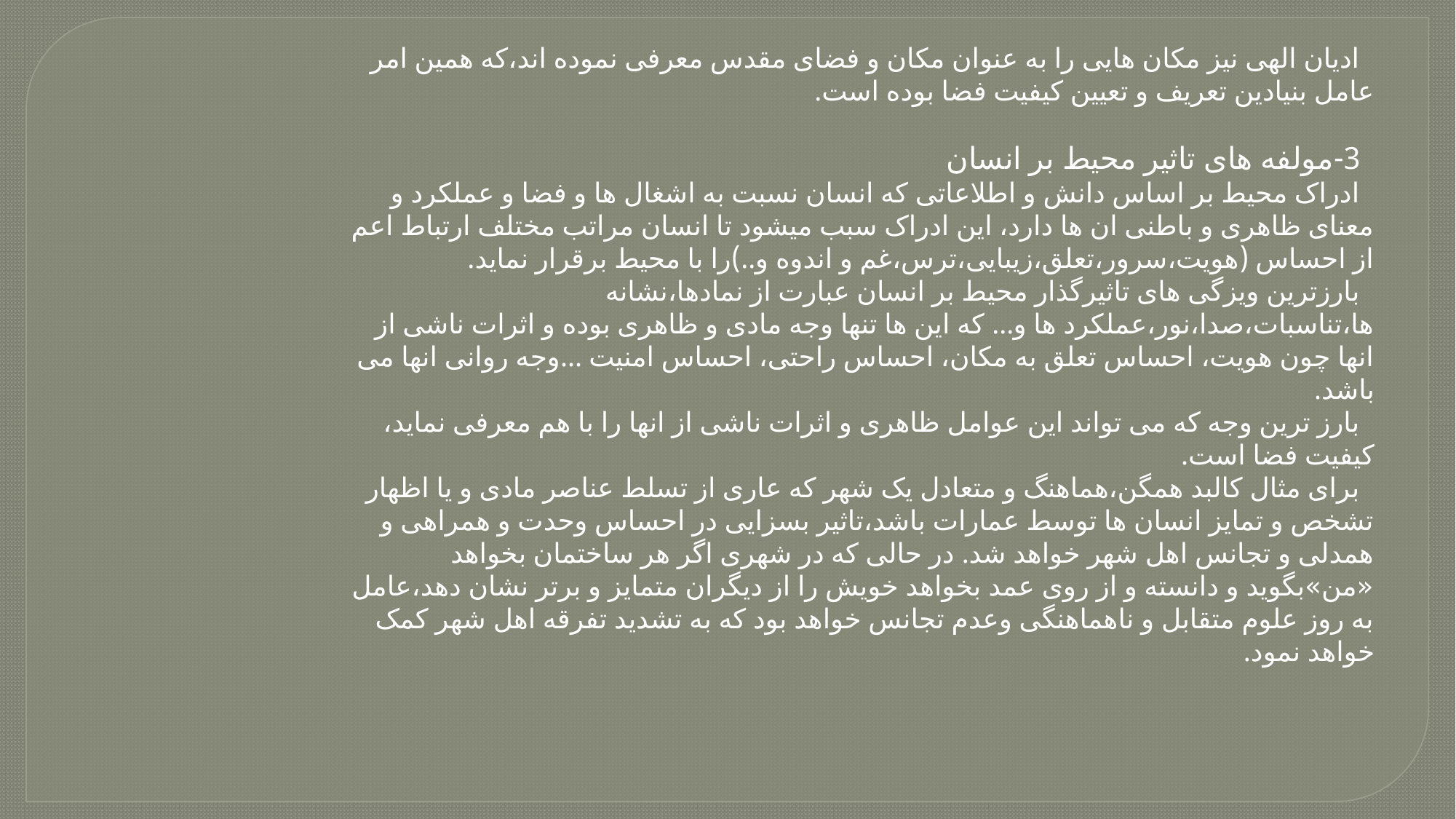

ادیان الهی نیز مکان هایی را به عنوان مکان و فضای مقدس معرفی نموده اند،که همین امر عامل بنیادین تعریف و تعیین کیفیت فضا بوده است.
  3-مولفه های تاثیر محیط بر انسان
  ادراک محیط بر اساس دانش و اطلاعاتی که انسان نسبت به اشغال ها و فضا و عملکرد و معنای ظاهری و باطنی ان ها دارد، این ادراک سبب میشود تا انسان مراتب مختلف ارتباط اعم از احساس (هویت،سرور،تعلق،زیبایی،ترس،غم و اندوه و..)را با محیط برقرار نماید.
  بارزترین ویزگی های تاثیرگذار محیط بر انسان عبارت از نمادها،نشانه ها،تناسبات،صدا،نور،عملکرد ها و... که این ها تنها وجه مادی و ظاهری بوده و اثرات ناشی از انها چون هویت، احساس تعلق به مکان، احساس راحتی، احساس امنیت ...وجه روانی انها می باشد.
  بارز ترین وجه که می تواند این عوامل ظاهری و اثرات ناشی از انها را با هم معرفی نماید، کیفیت فضا است.
  برای مثال کالبد همگن،هماهنگ و متعادل یک شهر که عاری از تسلط عناصر مادی و یا اظهار تشخص و تمایز انسان ها توسط عمارات باشد،تاثیر بسزایی در احساس وحدت و همراهی و همدلی و تجانس اهل شهر خواهد شد. در حالی که در شهری اگر هر ساختمان بخواهد «من»بگوید و دانسته و از روی عمد بخواهد خویش را از دیگران متمایز و برتر نشان دهد،عامل به روز علوم متقابل و ناهماهنگی وعدم تجانس خواهد بود که به تشدید تفرقه اهل شهر کمک خواهد نمود.